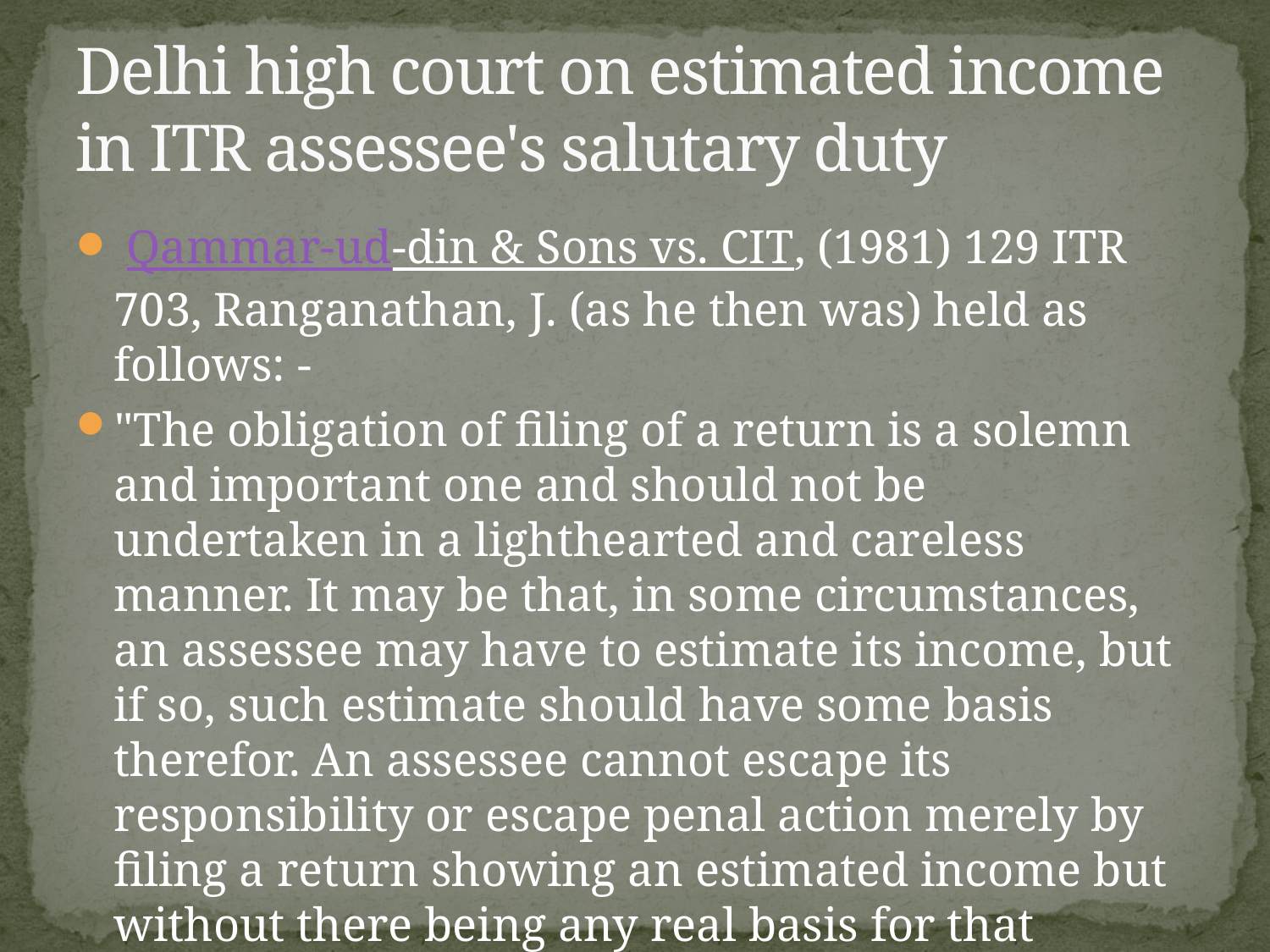

# Delhi high court on estimated income in ITR assessee's salutary duty
 Qammar-ud-din & Sons vs. CIT, (1981) 129 ITR 703, Ranganathan, J. (as he then was) held as follows: -
"The obligation of filing of a return is a solemn and important one and should not be undertaken in a lighthearted and careless manner. It may be that, in some circumstances, an assessee may have to estimate its income, but if so, such estimate should have some basis therefor. An assessee cannot escape its responsibility or escape penal action merely by filing a return showing an estimated income but without there being any real basis for that income."